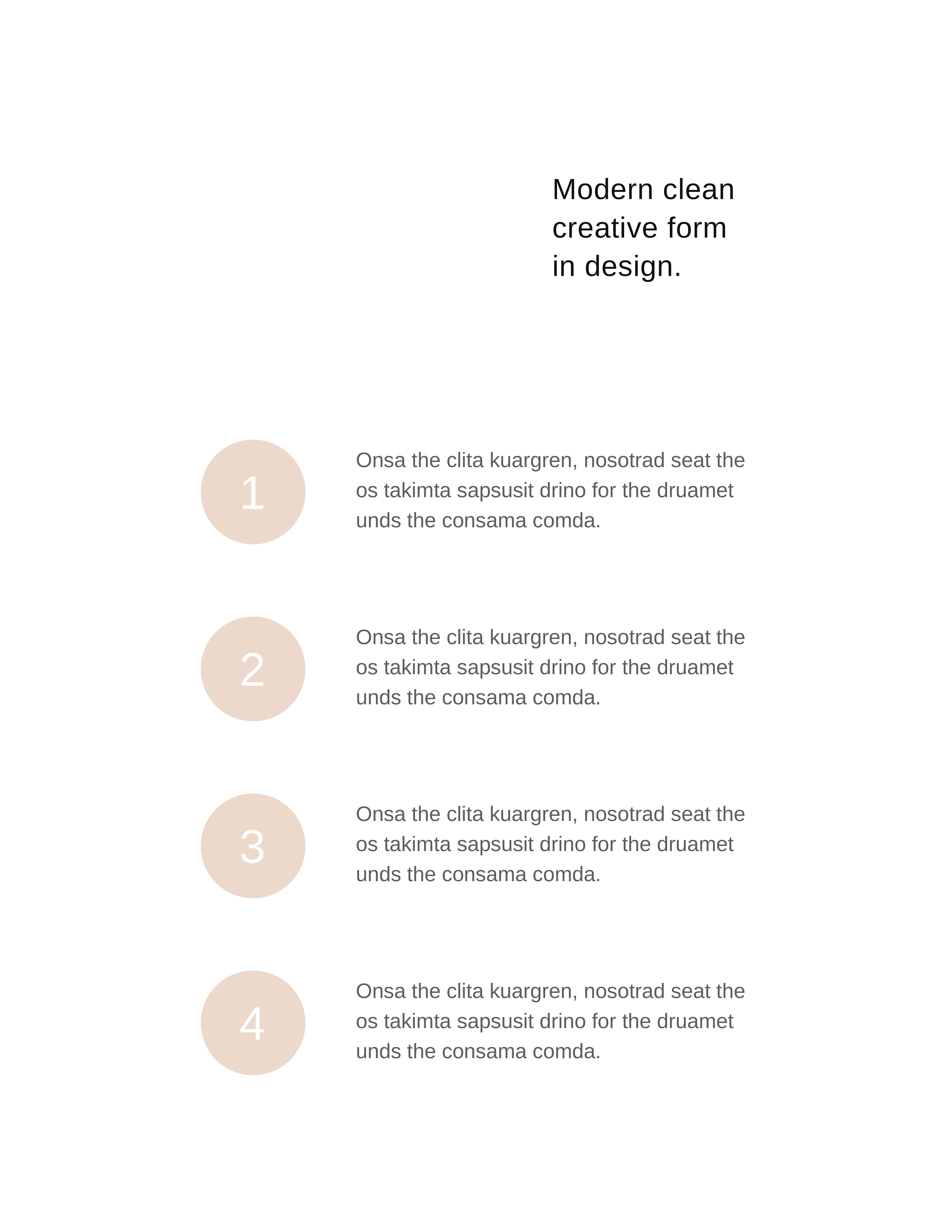

Modern clean creative form in design.

1
Onsa the clita kuargren, nosotrad seat the os takimta sapsusit drino for the druamet unds the consama comda.

2
Onsa the clita kuargren, nosotrad seat the os takimta sapsusit drino for the druamet unds the consama comda.

3
Onsa the clita kuargren, nosotrad seat the os takimta sapsusit drino for the druamet unds the consama comda.

4
Onsa the clita kuargren, nosotrad seat the os takimta sapsusit drino for the druamet unds the consama comda.